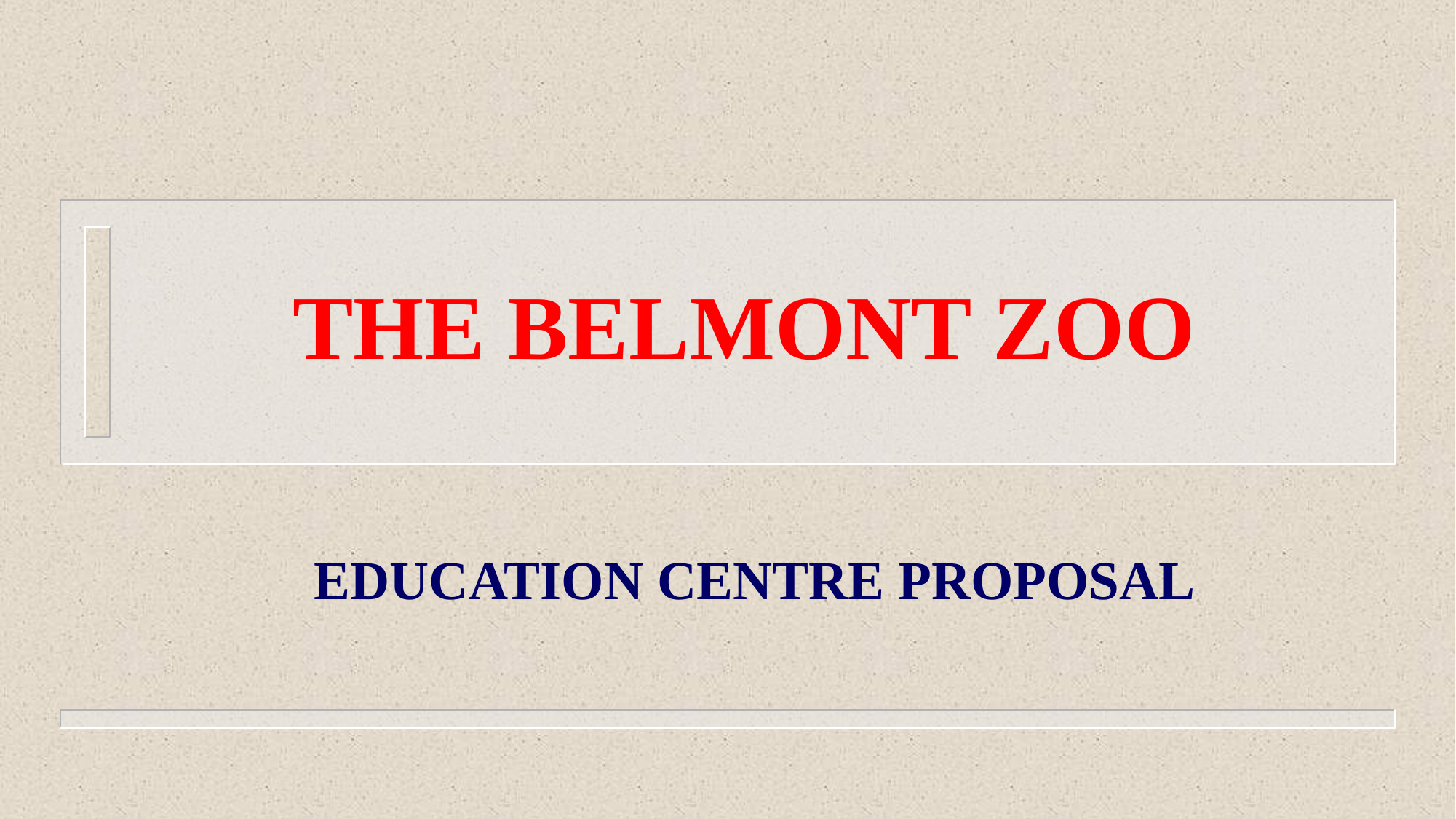

# THE BELMONT ZOO
EDUCATION CENTRE PROPOSAL